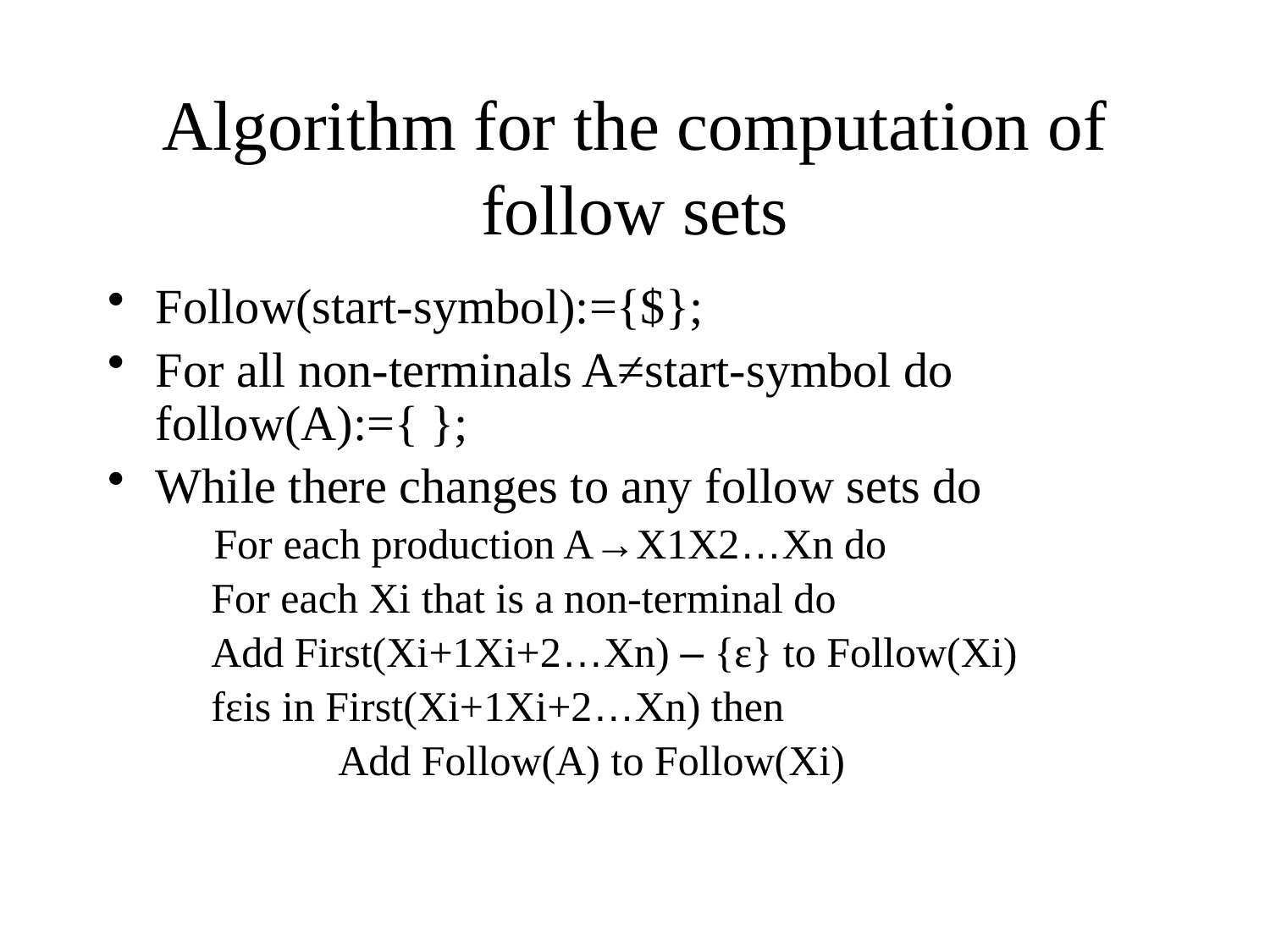

# Algorithm for the computation of follow sets
Follow(start-symbol):={$};
For all non-terminals A≠start-symbol do follow(A):={ };
While there changes to any follow sets do
    For each production A→X1X2…Xn do
	For each Xi that is a non-terminal do
	Add First(Xi+1Xi+2…Xn) – {ε} to Follow(Xi)
	fεis in First(Xi+1Xi+2…Xn) then
		Add Follow(A) to Follow(Xi)